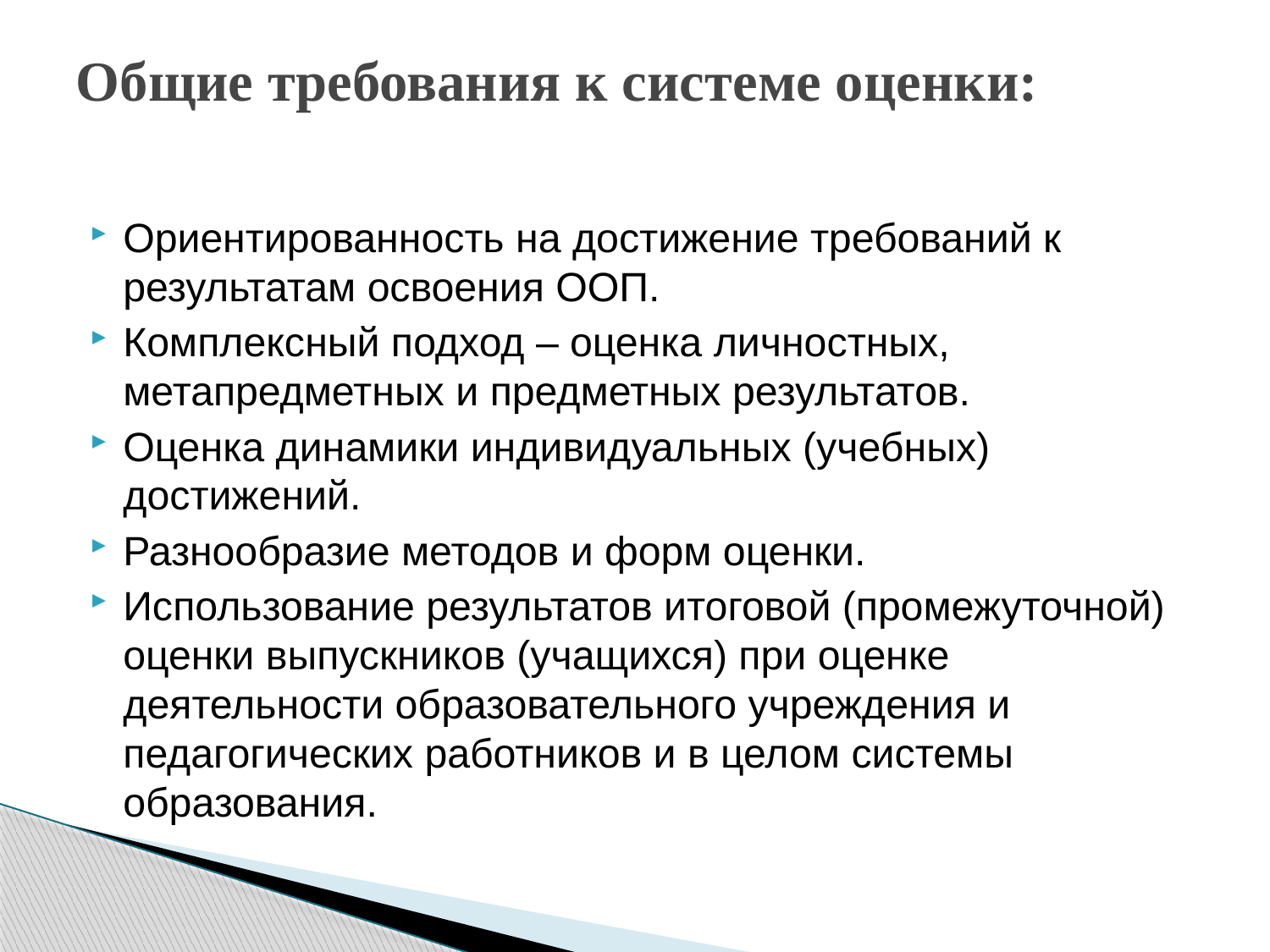

# Общие требования к системе оценки:
Ориентированность на достижение требований к результатам освоения ООП.
Комплексный подход – оценка личностных, метапредметных и предметных результатов.
Оценка динамики индивидуальных (учебных) достижений.
Разнообразие методов и форм оценки.
Использование результатов итоговой (промежуточной) оценки выпускников (учащихся) при оценке деятельности образовательного учреждения и педагогических работников и в целом системы образования.